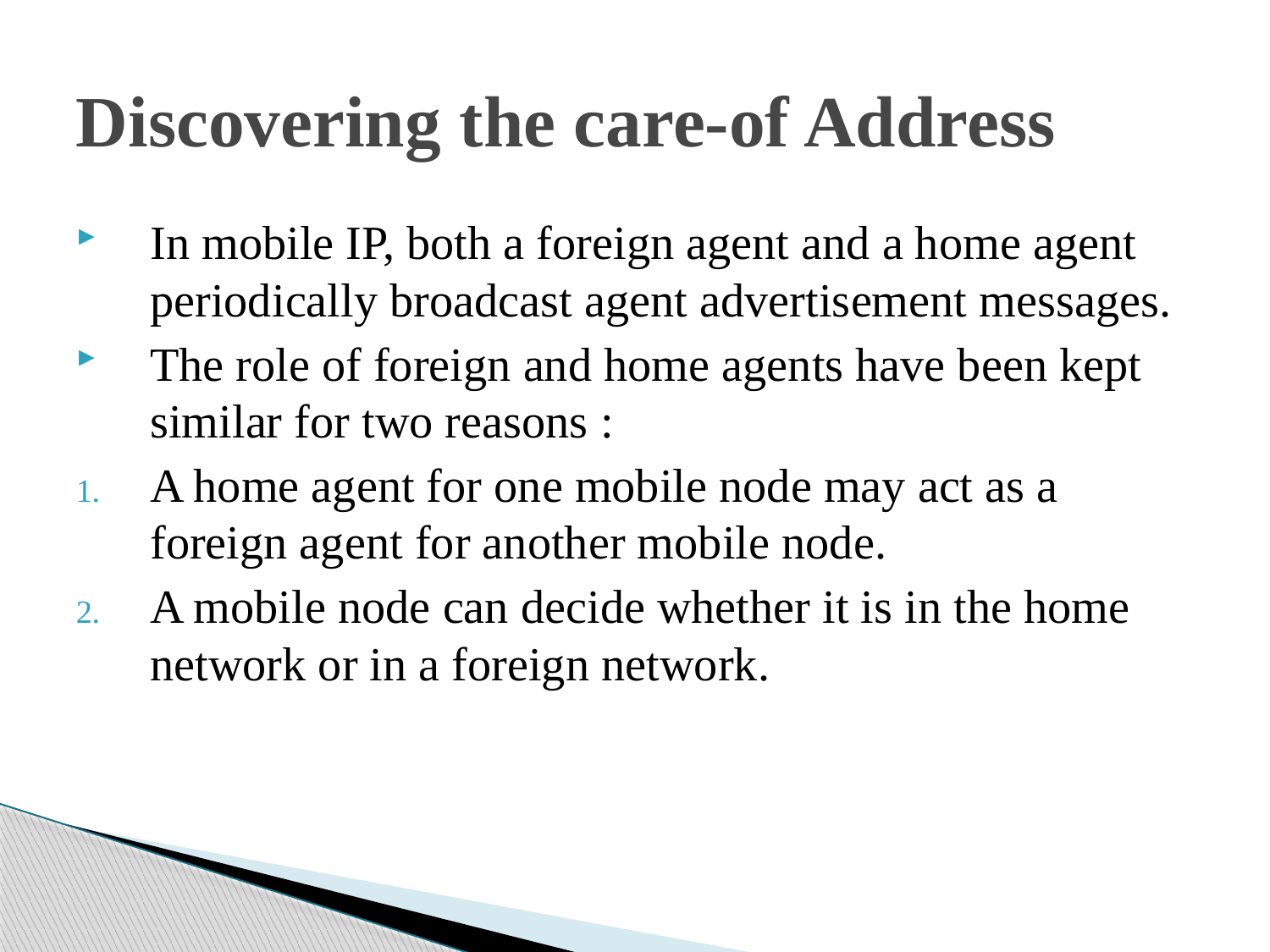

# Discovering the care-of Address
In mobile IP, both a foreign agent and a home agent periodically broadcast agent advertisement messages.
The role of foreign and home agents have been kept similar for two reasons :
A home agent for one mobile node may act as a foreign agent for another mobile node.
A mobile node can decide whether it is in the home network or in a foreign network.